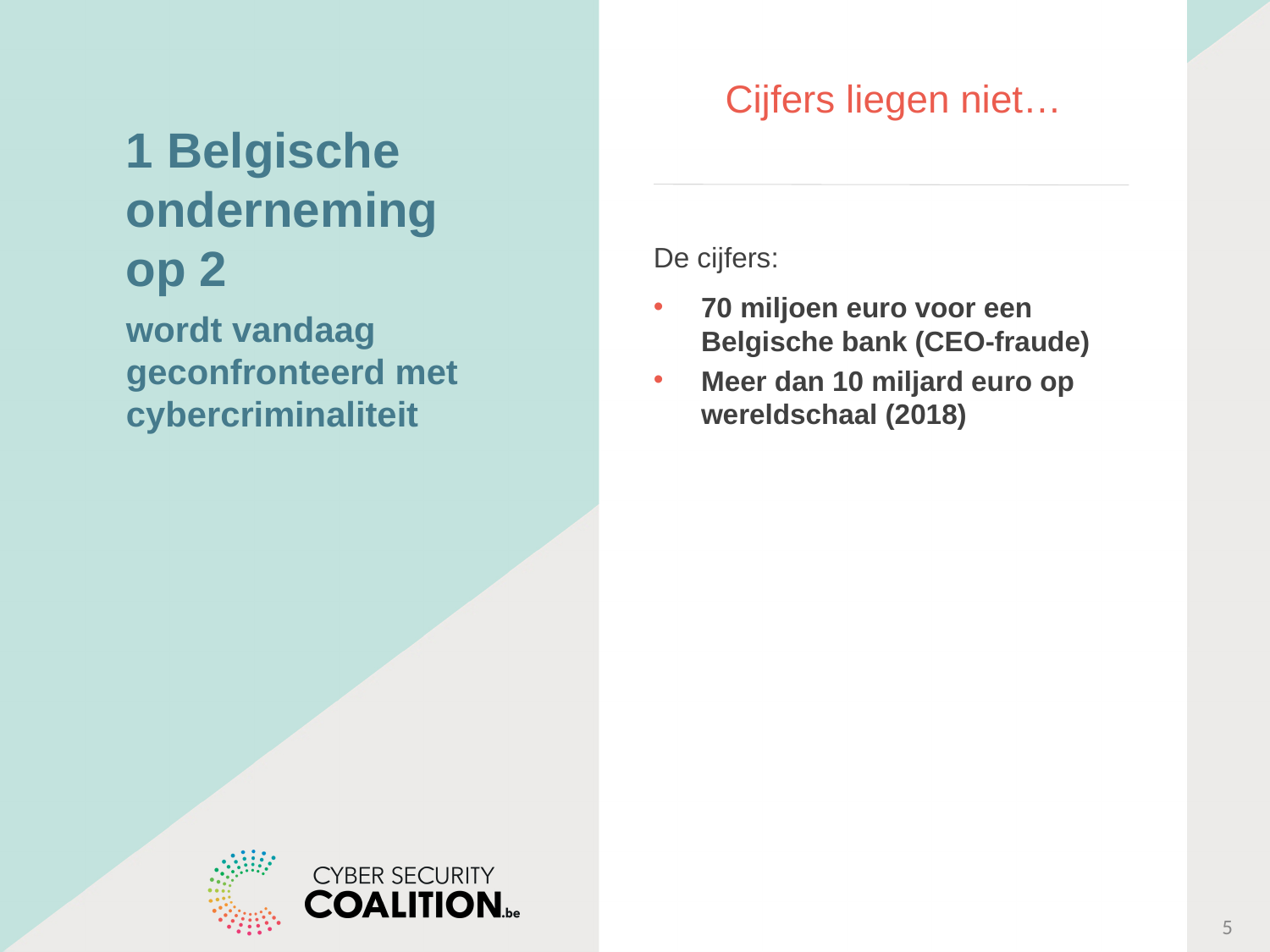

# Cijfers liegen niet…
1 Belgische onderneming op 2
wordt vandaag geconfronteerd met cybercriminaliteit
De cijfers:
70 miljoen euro voor een Belgische bank (CEO-fraude)
Meer dan 10 miljard euro op wereldschaal (2018)
5